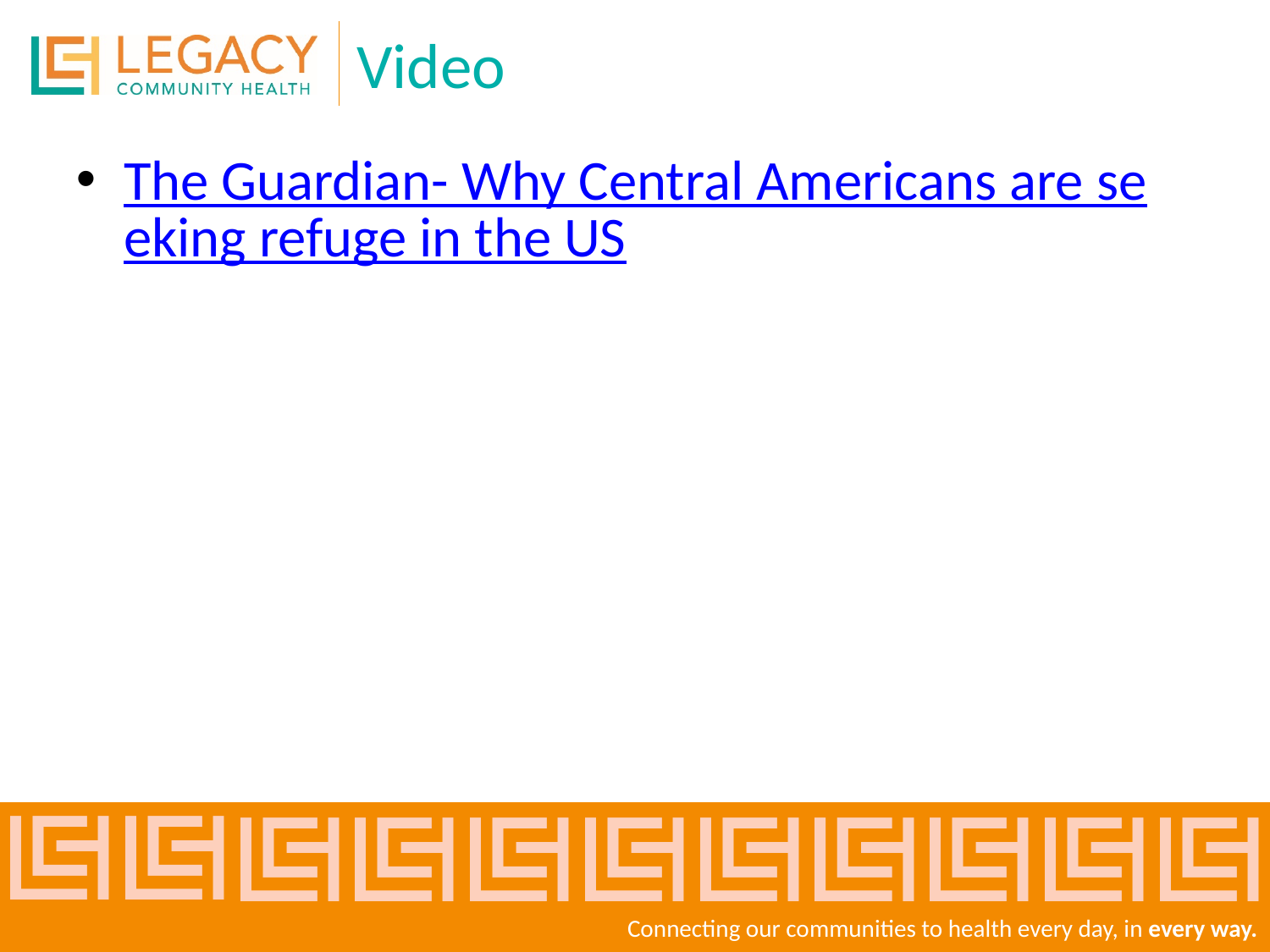

# Video
The Guardian- Why Central Americans are seeking refuge in the US